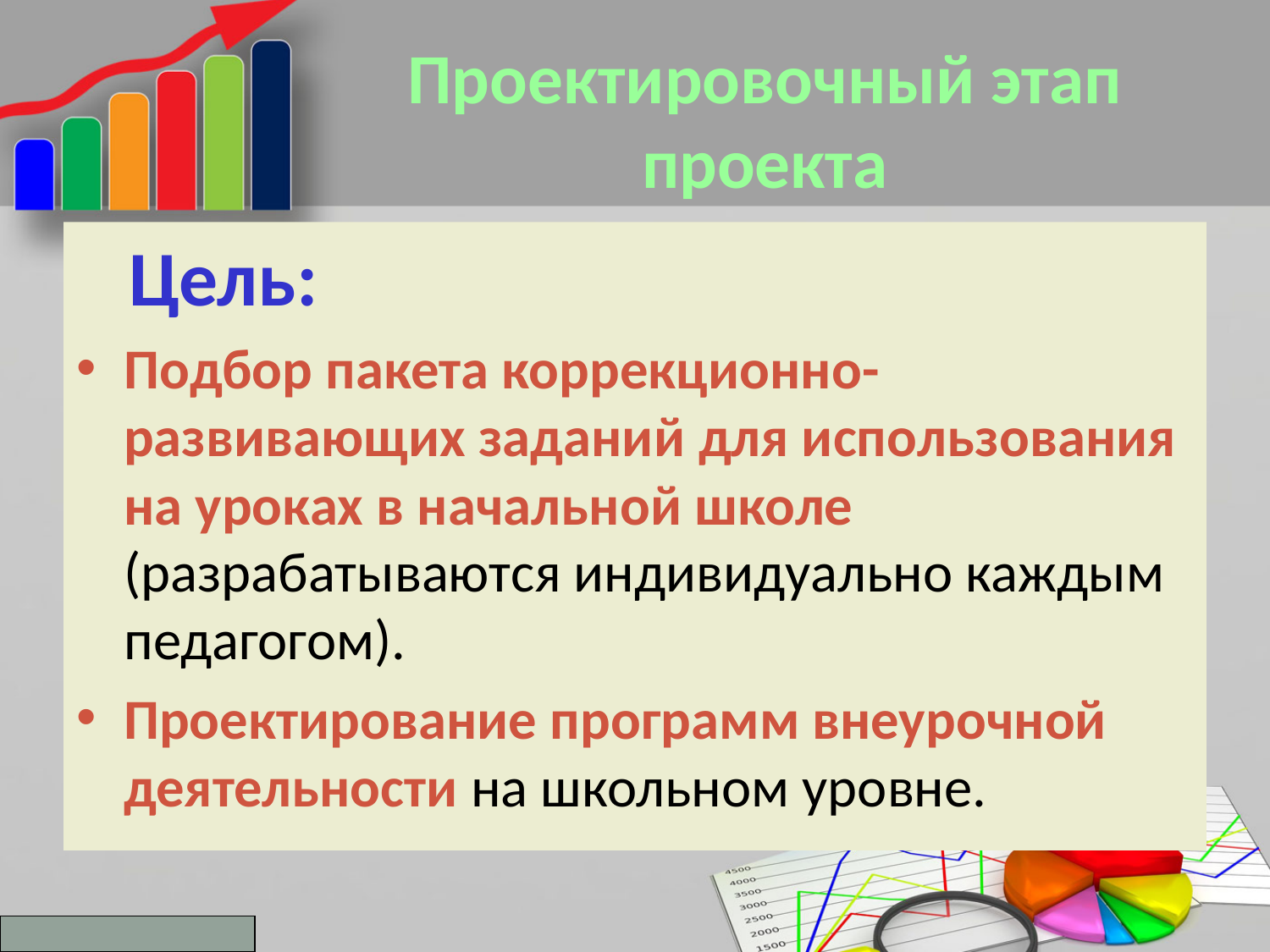

# Проектировочный этап проекта
   Цель:
Подбор пакета коррекционно-развивающих заданий для использования на уроках в начальной школе (разрабатываются индивидуально каждым педагогом).
Проектирование программ внеурочной деятельности на школьном уровне.